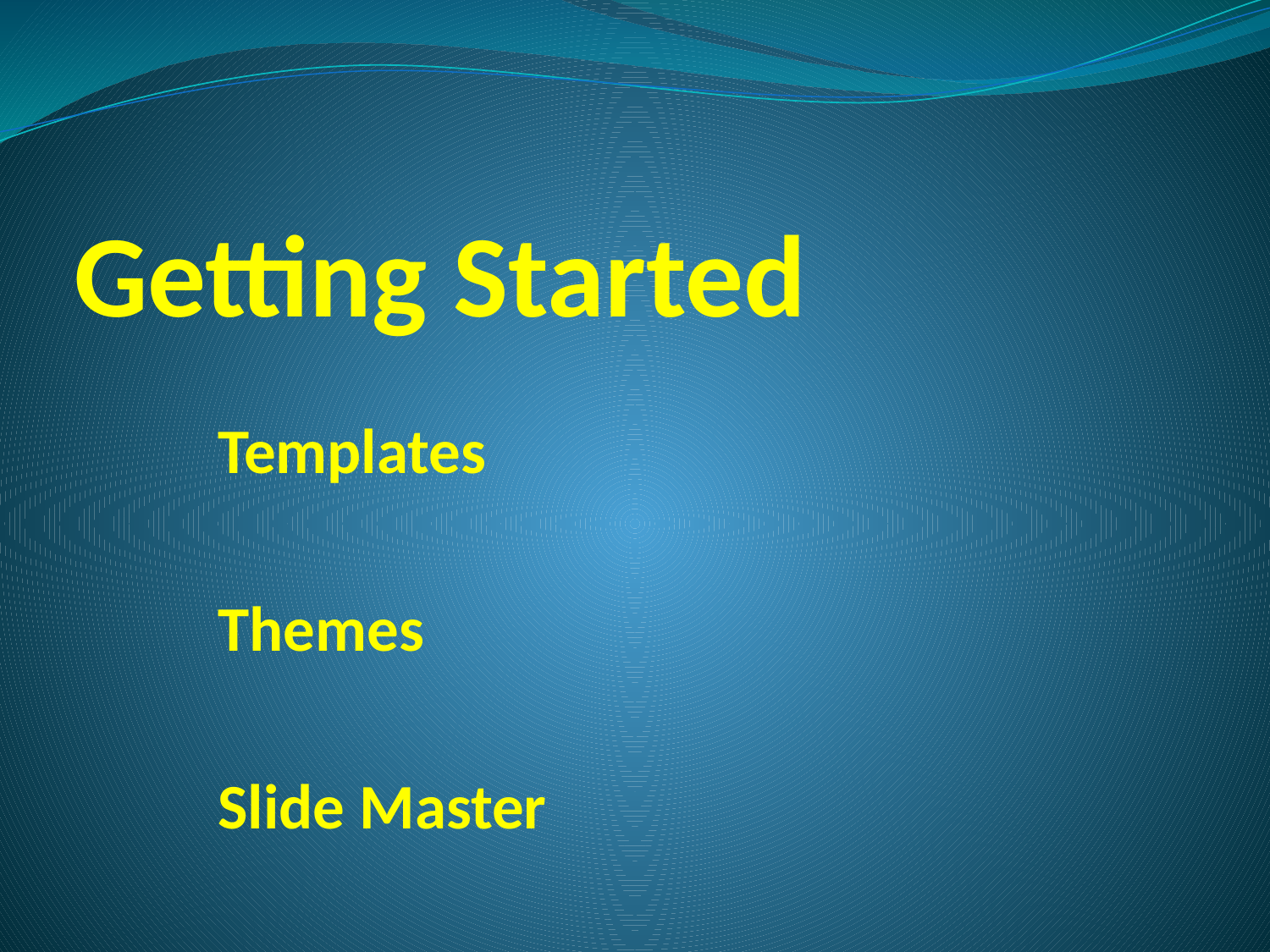

# Getting Started
Templates

Themes

Slide Master